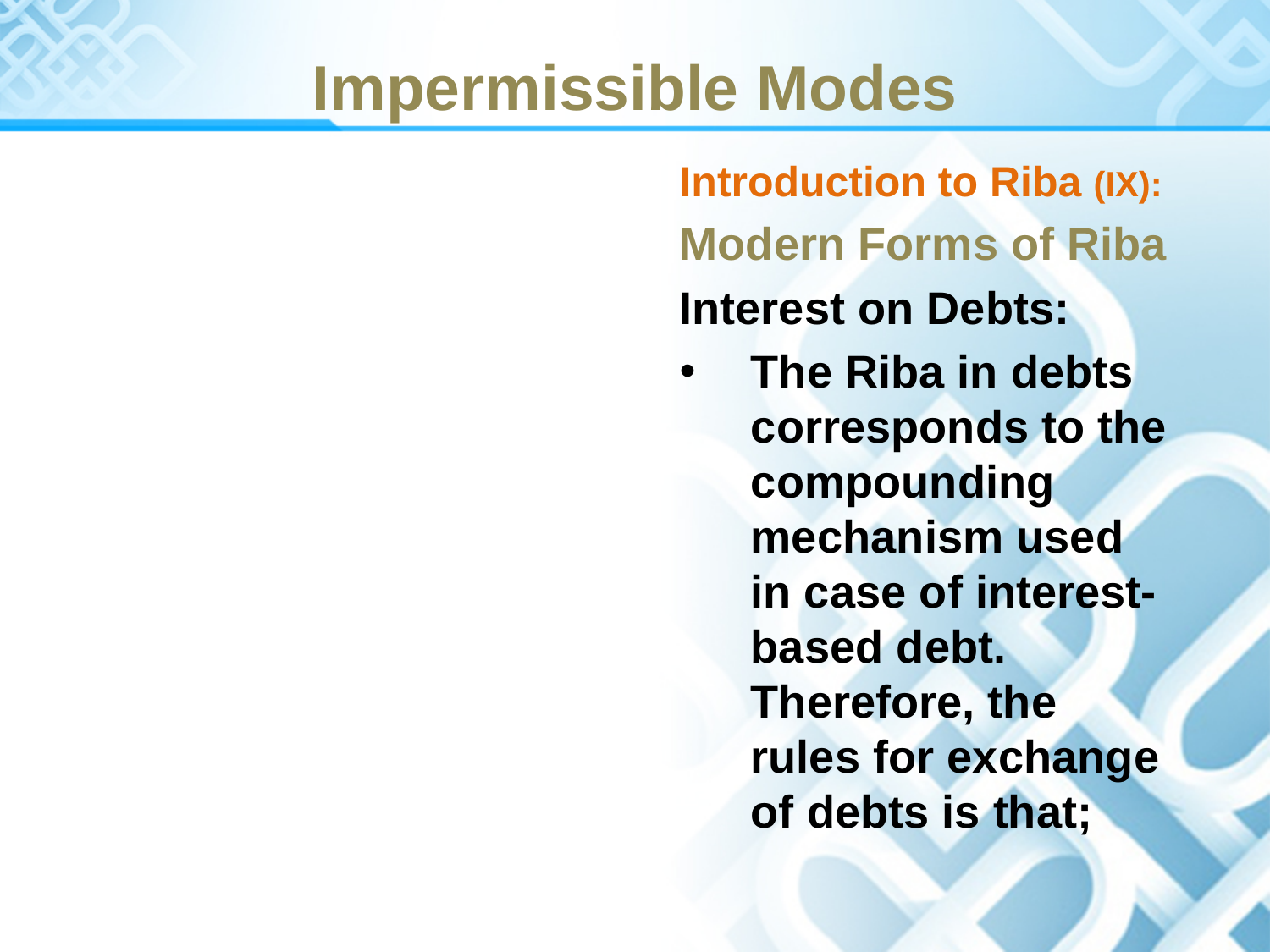

Impermissible Modes
Introduction to Riba (IX):
Modern Forms of Riba
Interest on Debts:
The Riba in debts corresponds to the compounding mechanism used in case of interest-based debt. Therefore, the rules for exchange of debts is that;